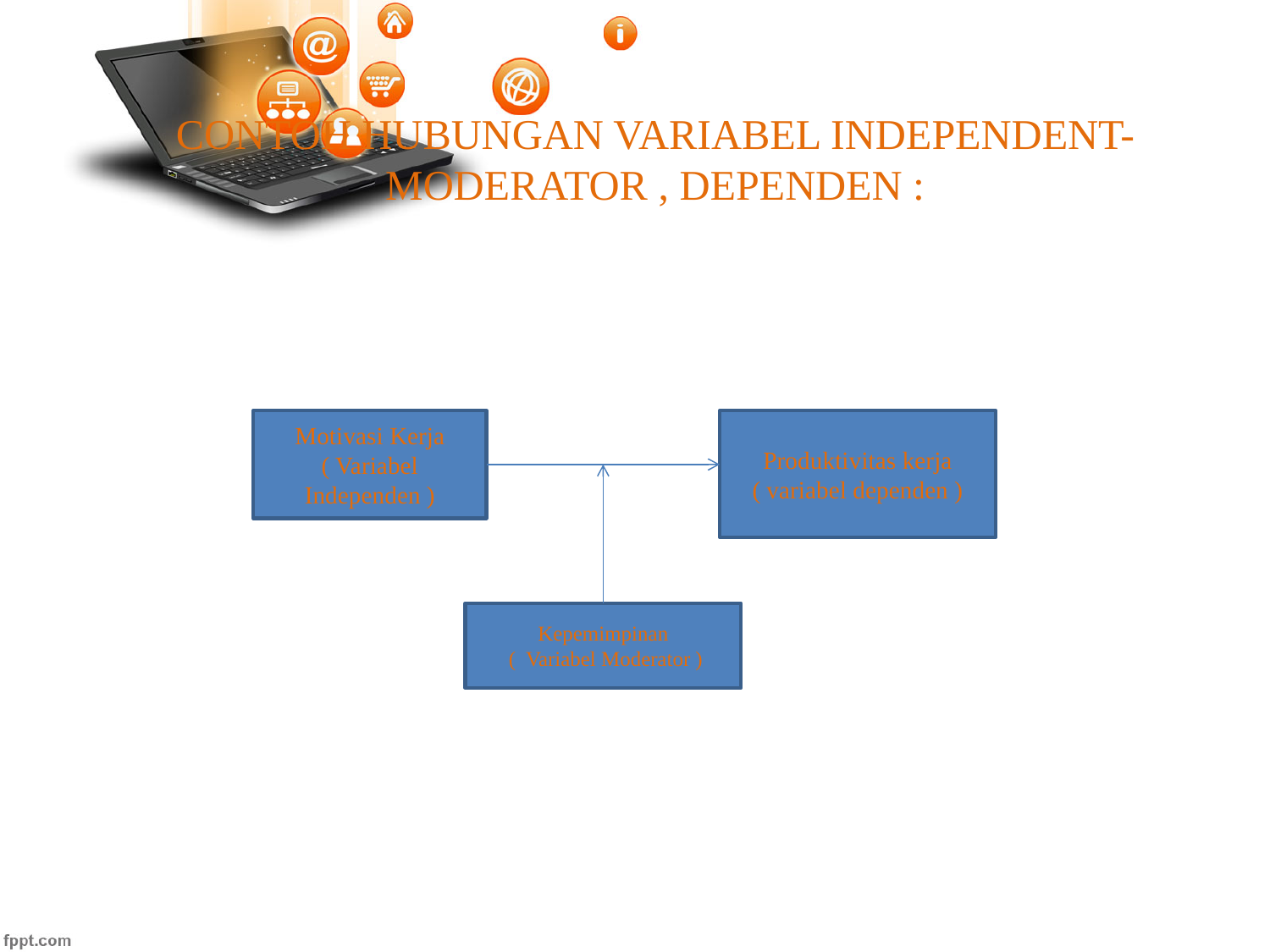

# CONTOH HUBUNGAN VARIABEL INDEPENDENT-MODERATOR , DEPENDEN :

Motivasi Kerja
( Variabel Independen )
Produktivitas kerja
( variabel dependen )
Kepemimpinan
 (  Variabel Moderator )